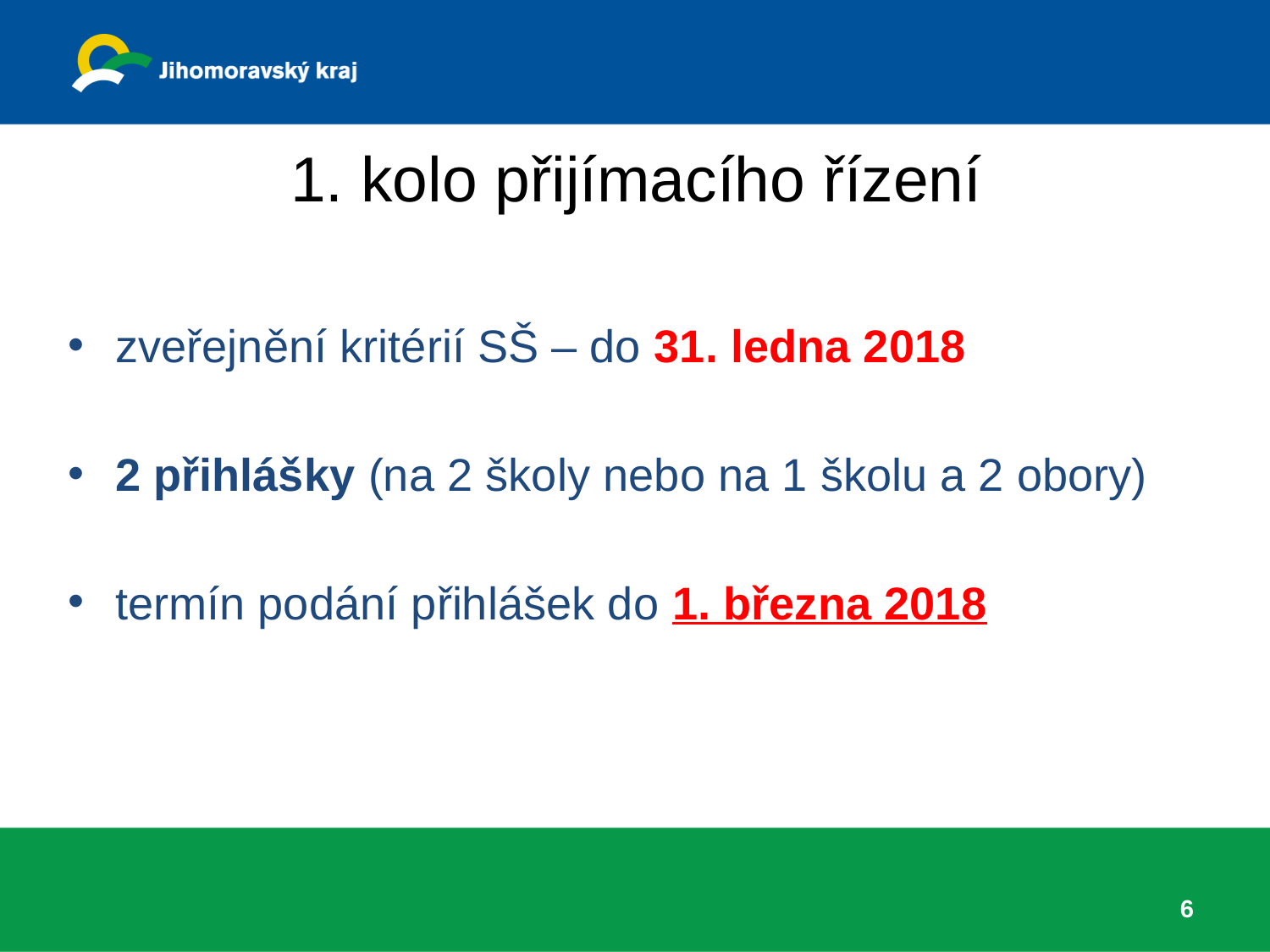

# 1. kolo přijímacího řízení

zveřejnění kritérií SŠ – do 31. ledna 2018

2 přihlášky (na 2 školy nebo na 1 školu a 2 obory)

termín podání přihlášek do 1. března 2018

6